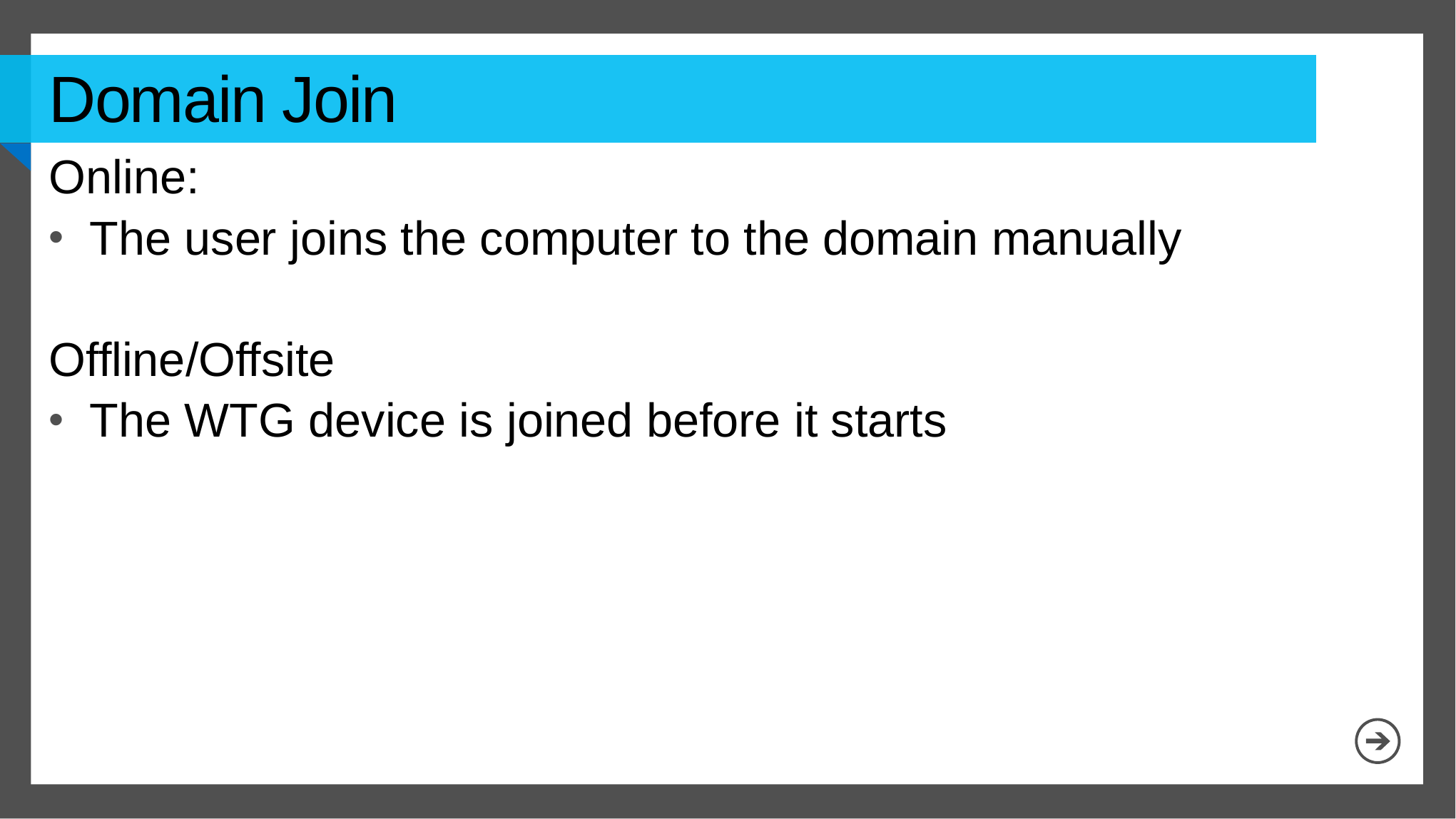

# Domain Join
Online:
The user joins the computer to the domain manually

Offline/Offsite
The WTG device is joined before it starts